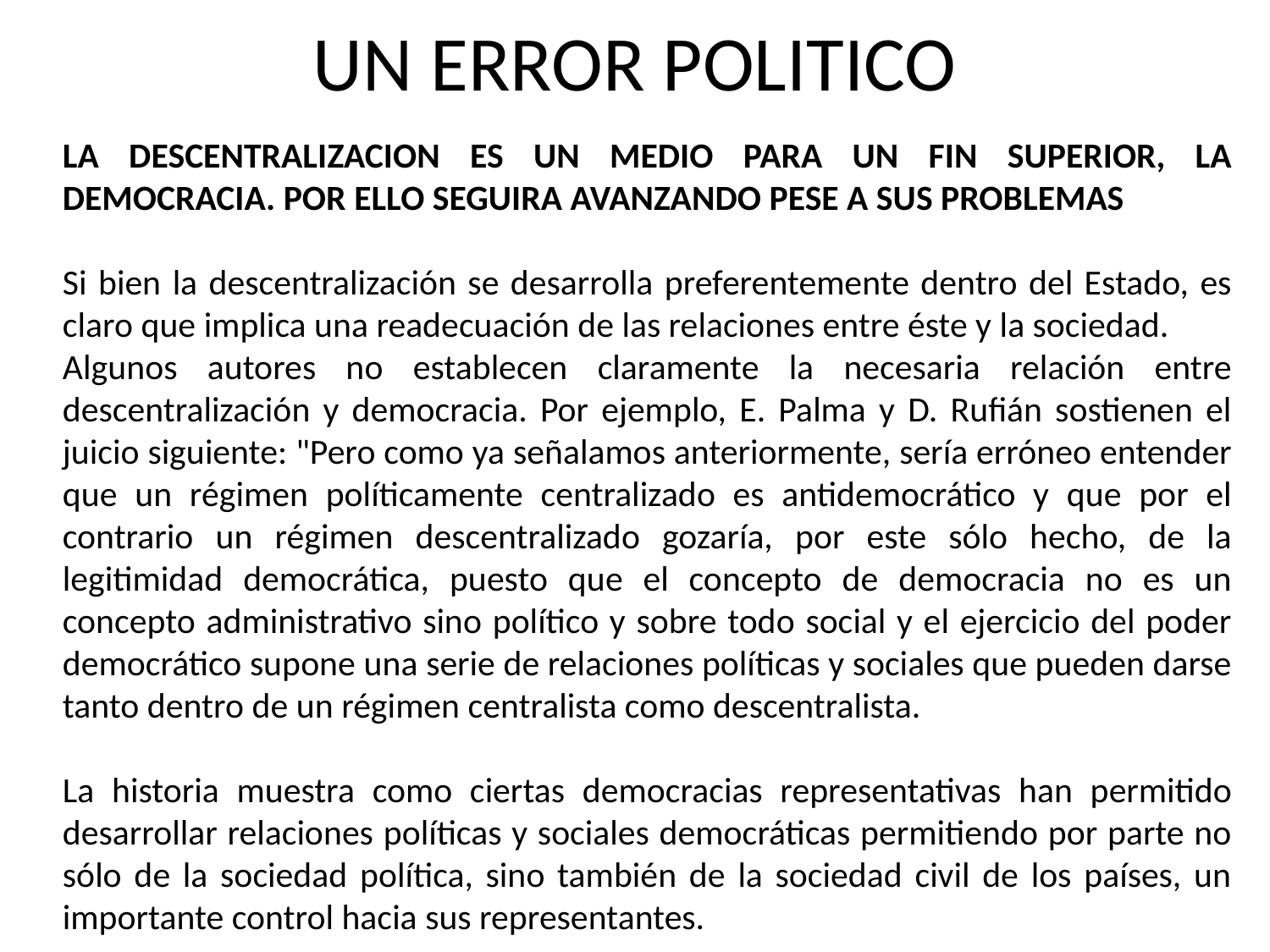

# UN ERROR POLITICO
	LA DESCENTRALIZACION ES UN MEDIO PARA UN FIN SUPERIOR, LA DEMOCRACIA. POR ELLO SEGUIRA AVANZANDO PESE A SUS PROBLEMAS

	Si bien la descentralización se desarrolla preferentemente dentro del Estado, es claro que implica una readecuación de las relaciones entre éste y la sociedad.
	Algunos autores no establecen claramente la necesaria relación entre descentralización y democracia. Por ejemplo, E. Palma y D. Rufián sostienen el juicio siguiente: "Pero como ya señalamos anteriormente, sería erróneo entender que un régimen políticamente centralizado es antidemocrático y que por el contrario un régimen descentralizado gozaría, por este sólo hecho, de la legitimidad democrática, puesto que el concepto de democracia no es un concepto administrativo sino político y sobre todo social y el ejercicio del poder democrático supone una serie de relaciones políticas y sociales que pueden darse tanto dentro de un régimen centralista como descentralista.

	La historia muestra como ciertas democracias representativas han permitido desarrollar relaciones políticas y sociales democráticas permitiendo por parte no sólo de la sociedad política, sino también de la sociedad civil de los países, un importante control hacia sus representantes.